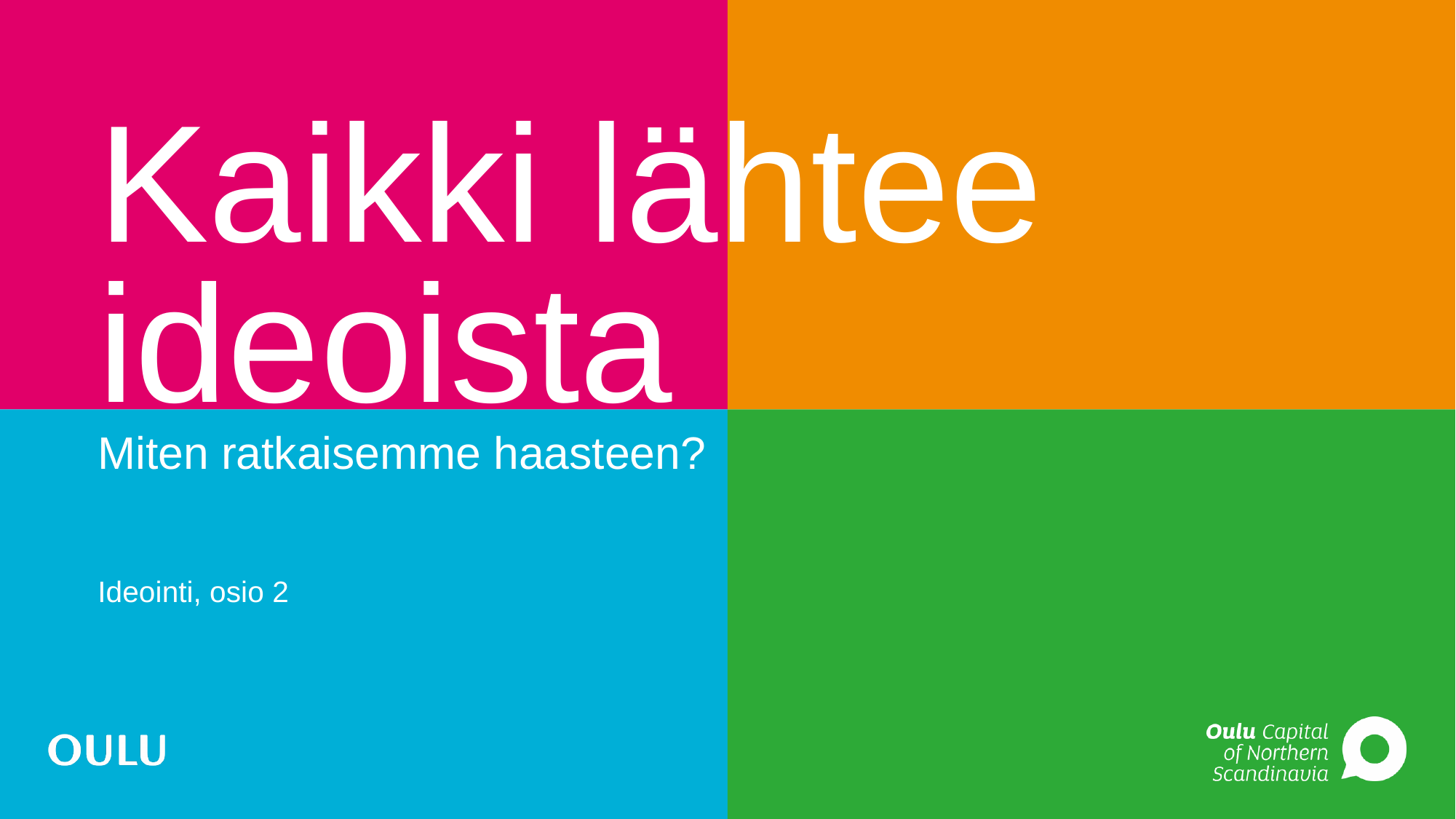

# Kaikki lähtee ideoista
Miten ratkaisemme haasteen?
Ideointi, osio 2